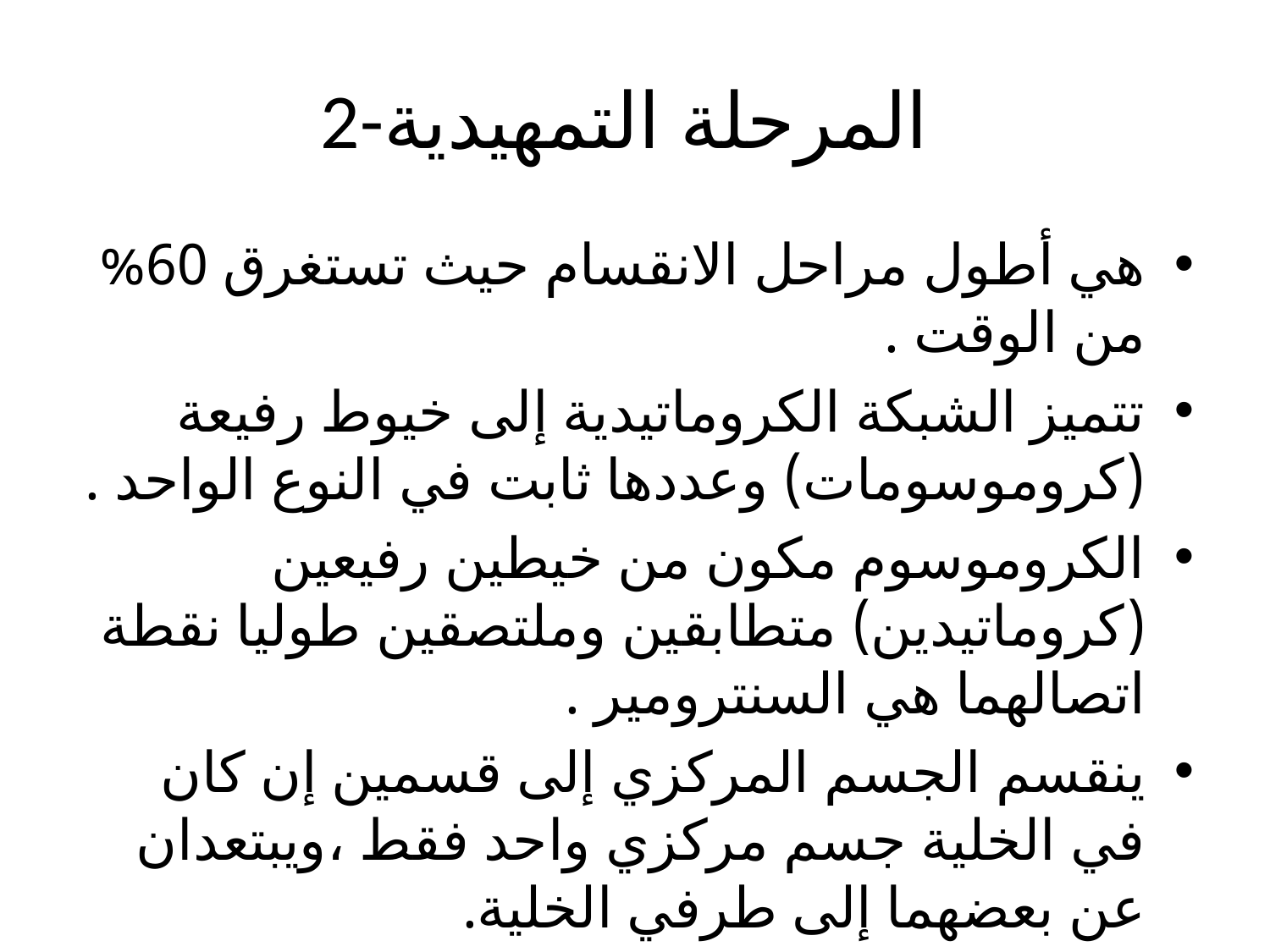

# 2-المرحلة التمهيدية
هي أطول مراحل الانقسام حيث تستغرق 60% من الوقت .
تتميز الشبكة الكروماتيدية إلى خيوط رفيعة (كروموسومات) وعددها ثابت في النوع الواحد .
الكروموسوم مكون من خيطين رفيعين (كروماتيدين) متطابقين وملتصقين طوليا نقطة اتصالهما هي السنترومير .
ينقسم الجسم المركزي إلى قسمين إن كان في الخلية جسم مركزي واحد فقط ،ويبتعدان عن بعضهما إلى طرفي الخلية.
يستقطب كل جسم جزء من السيتوبلازما .